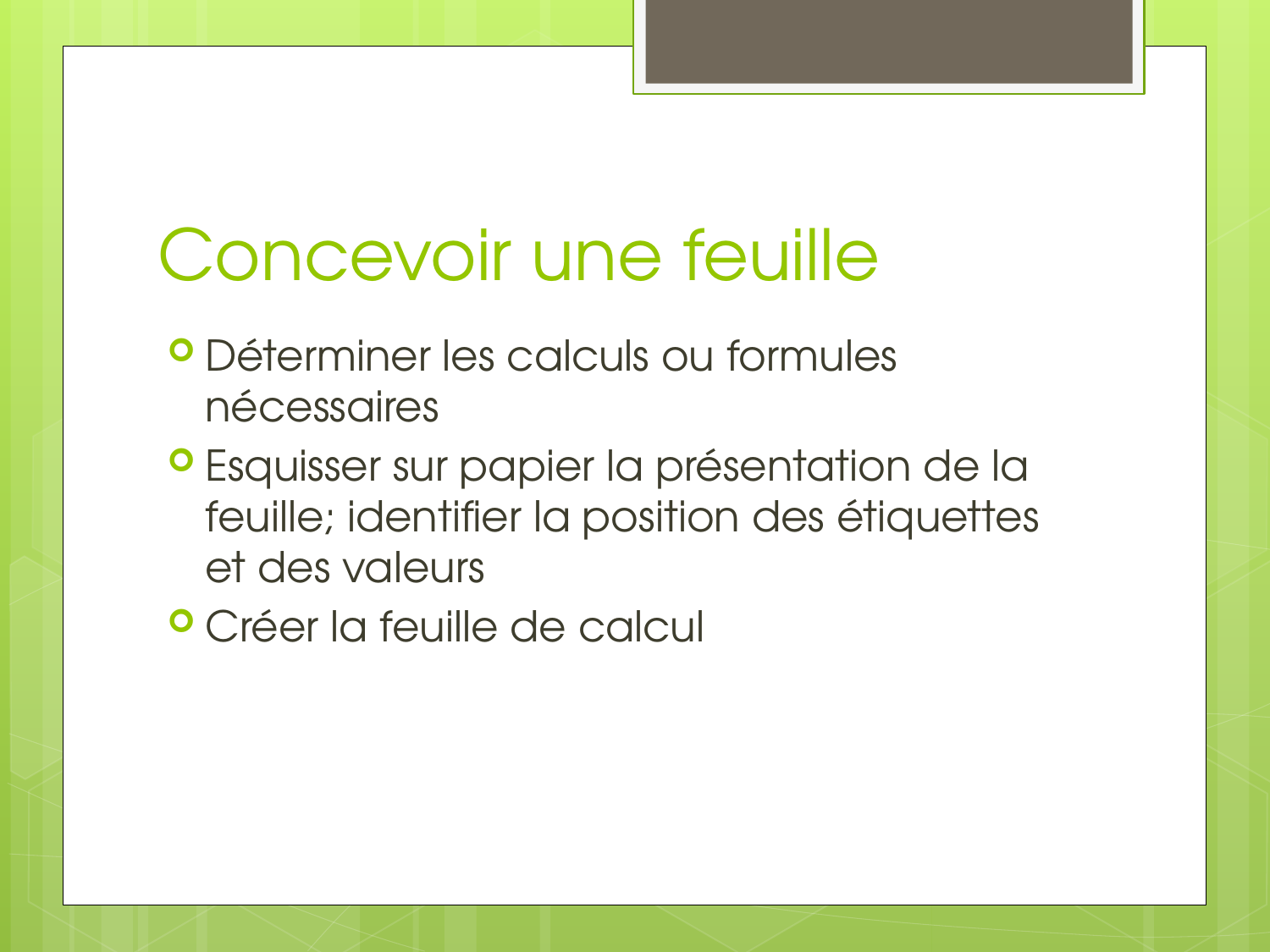

# Concevoir une feuille
Déterminer les calculs ou formules nécessaires
Esquisser sur papier la présentation de la feuille; identifier la position des étiquettes et des valeurs
Créer la feuille de calcul